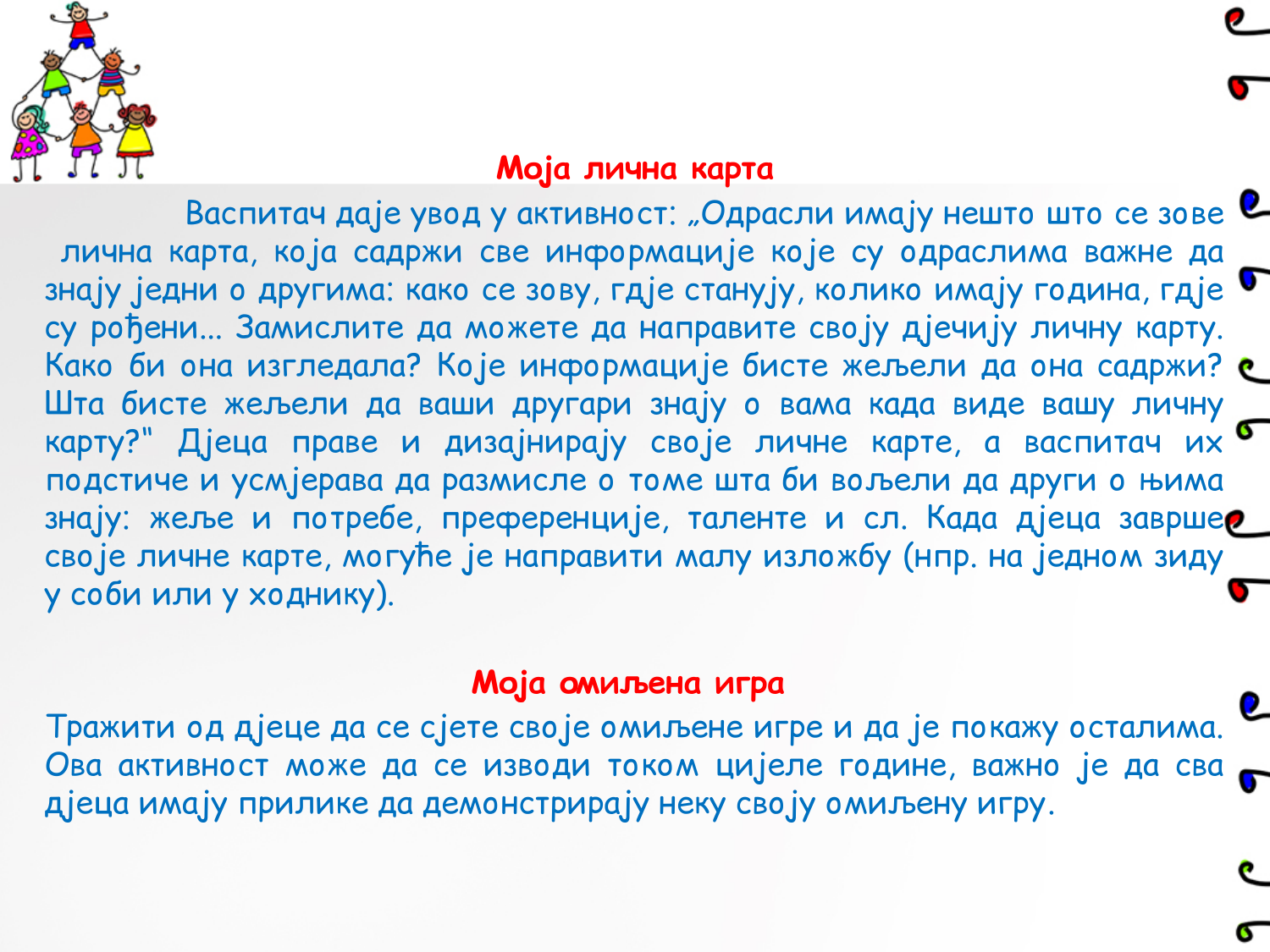

Моја лична карта
          Васпитач даје увод у активност: „Одрасли имају нешто што се зове  лична карта, која садржи све информације које су одраслима важне да знају једни о другима: како се зову, гдје станују, колико имају година, гдје су рођени... Замислите да можете да направите своју дјечију личну карту. Како би она изгледала? Које информације бисте жељели да она садржи? Шта бисте жељели да ваши другари знају о вама када виде вашу личну карту?“ Дјеца праве и дизајнирају своје личне карте, а васпитач их подстиче и усмјерава да размисле о томе шта би вољели да други о њима знају: жеље и потребе, преференције, таленте и сл. Када дјеца заврше своје личне карте, могуће је направити малу изложбу (нпр. на једном зиду у соби или у ходнику).

Моја омиљена игра
Тражити од дјеце да се сјете своје омиљене игре и да је покажу осталима. Ова активност може да се изводи током цијеле године, важно је да сва дјеца имају прилике да демонстрирају неку своју омиљену игру.